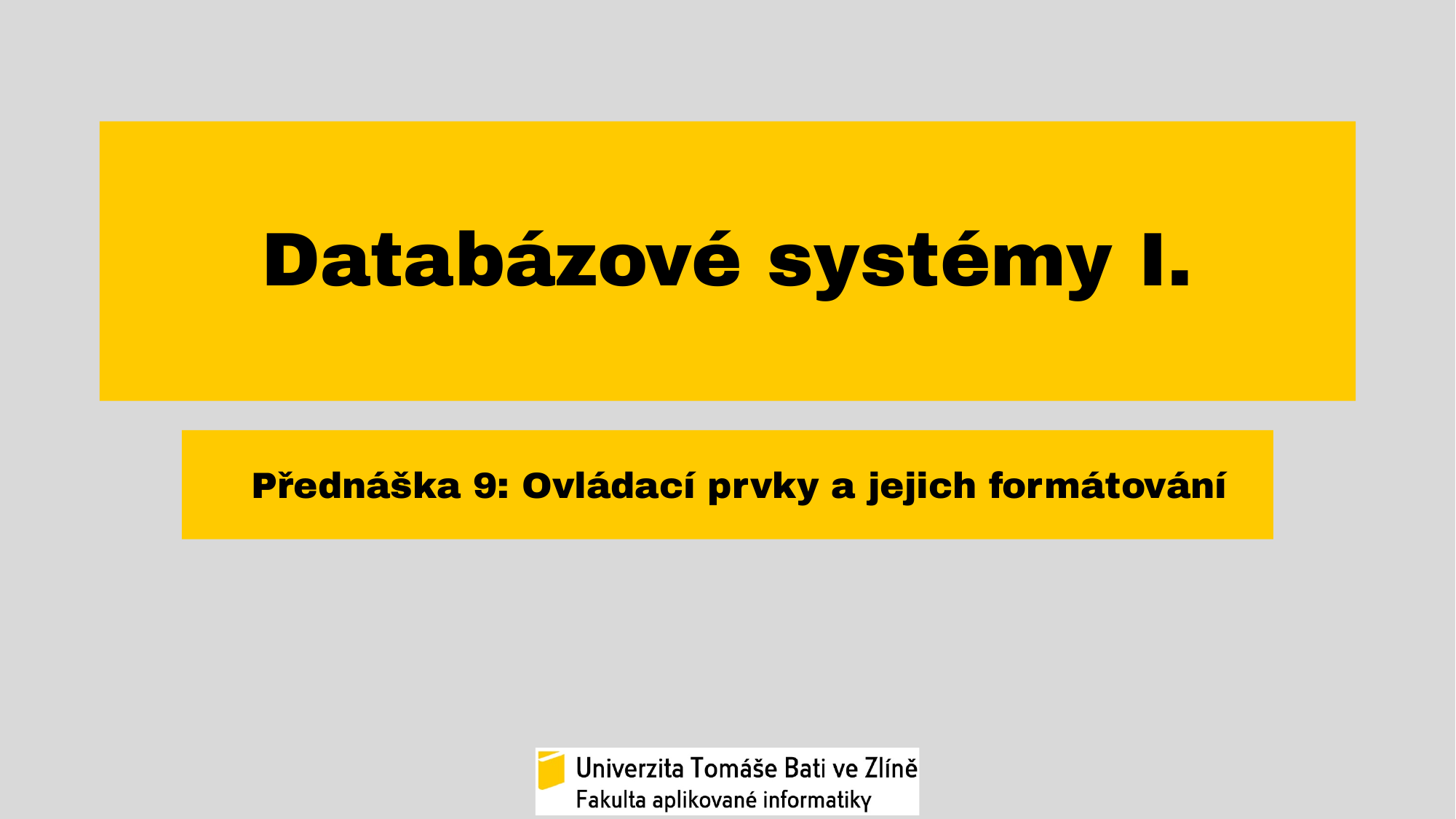

# Databázové systémy I.
Přednáška 9: Ovládací prvky a jejich formátování